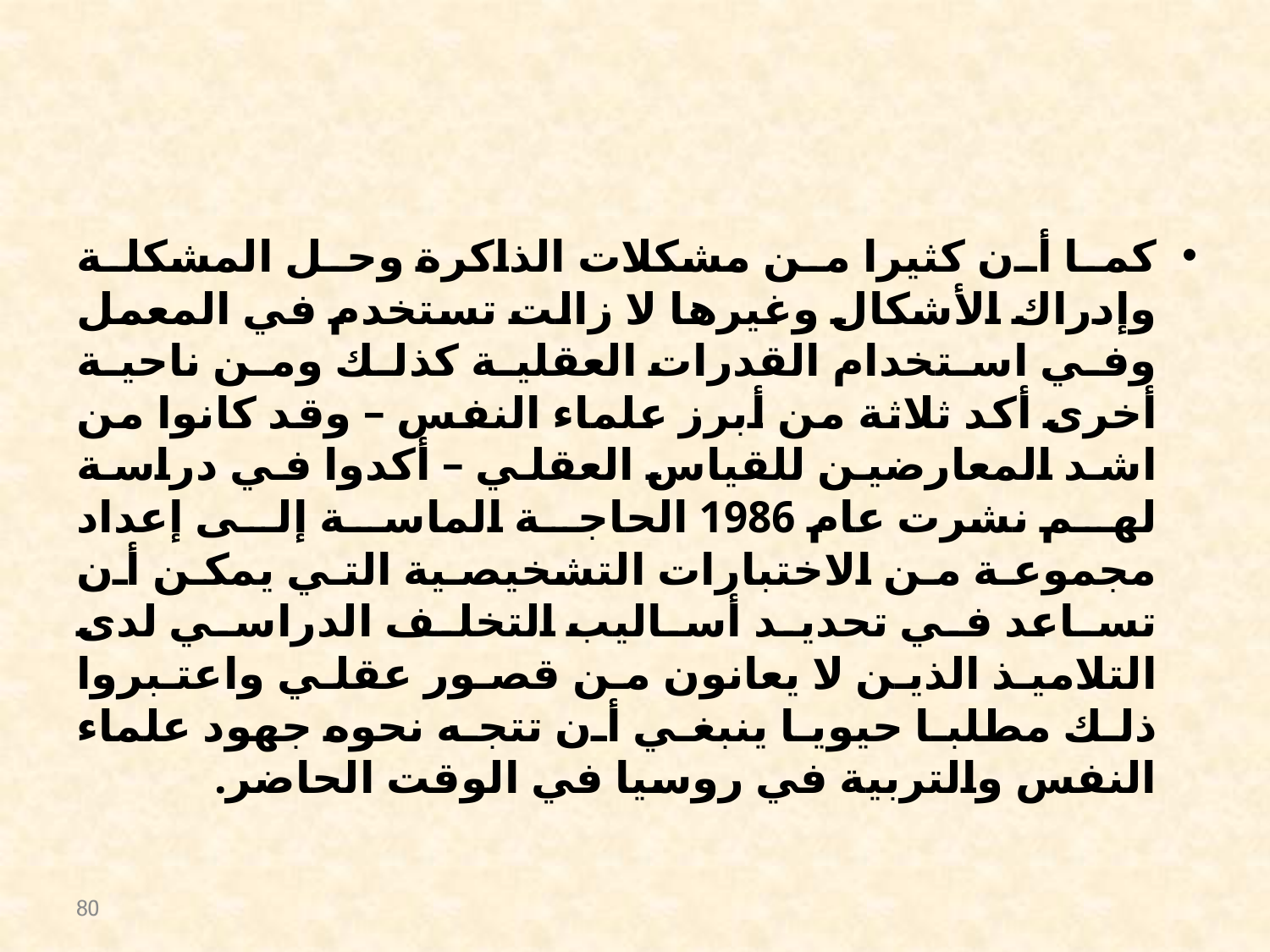

#
كما أن كثيرا من مشكلات الذاكرة وحل المشكلة وإدراك الأشكال وغيرها لا زالت تستخدم في المعمل وفي استخدام القدرات العقلية كذلك ومن ناحية أخرى أكد ثلاثة من أبرز علماء النفس – وقد كانوا من اشد المعارضين للقياس العقلي – أكدوا في دراسة لهم نشرت عام 1986 الحاجة الماسة إلى إعداد مجموعة من الاختبارات التشخيصية التي يمكن أن تساعد في تحديد أساليب التخلف الدراسي لدى التلاميذ الذين لا يعانون من قصور عقلي واعتبروا ذلك مطلبا حيويا ينبغي أن تتجه نحوه جهود علماء النفس والتربية في روسيا في الوقت الحاضر.
80